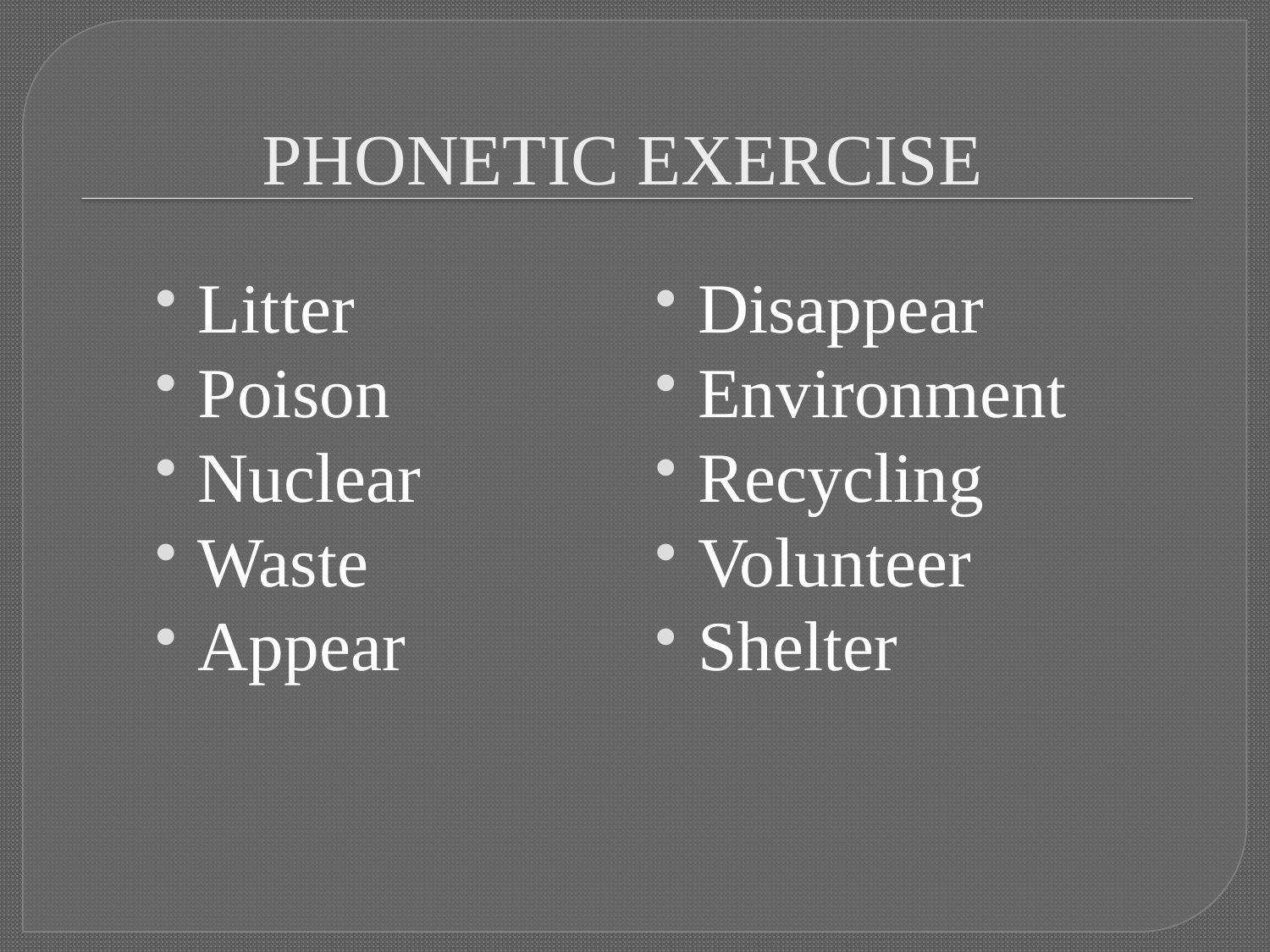

# Phonetic Exercise
Litter
Poison
Nuclear
Waste
Appear

Disappear
Environment
Recycling
Volunteer
Shelter